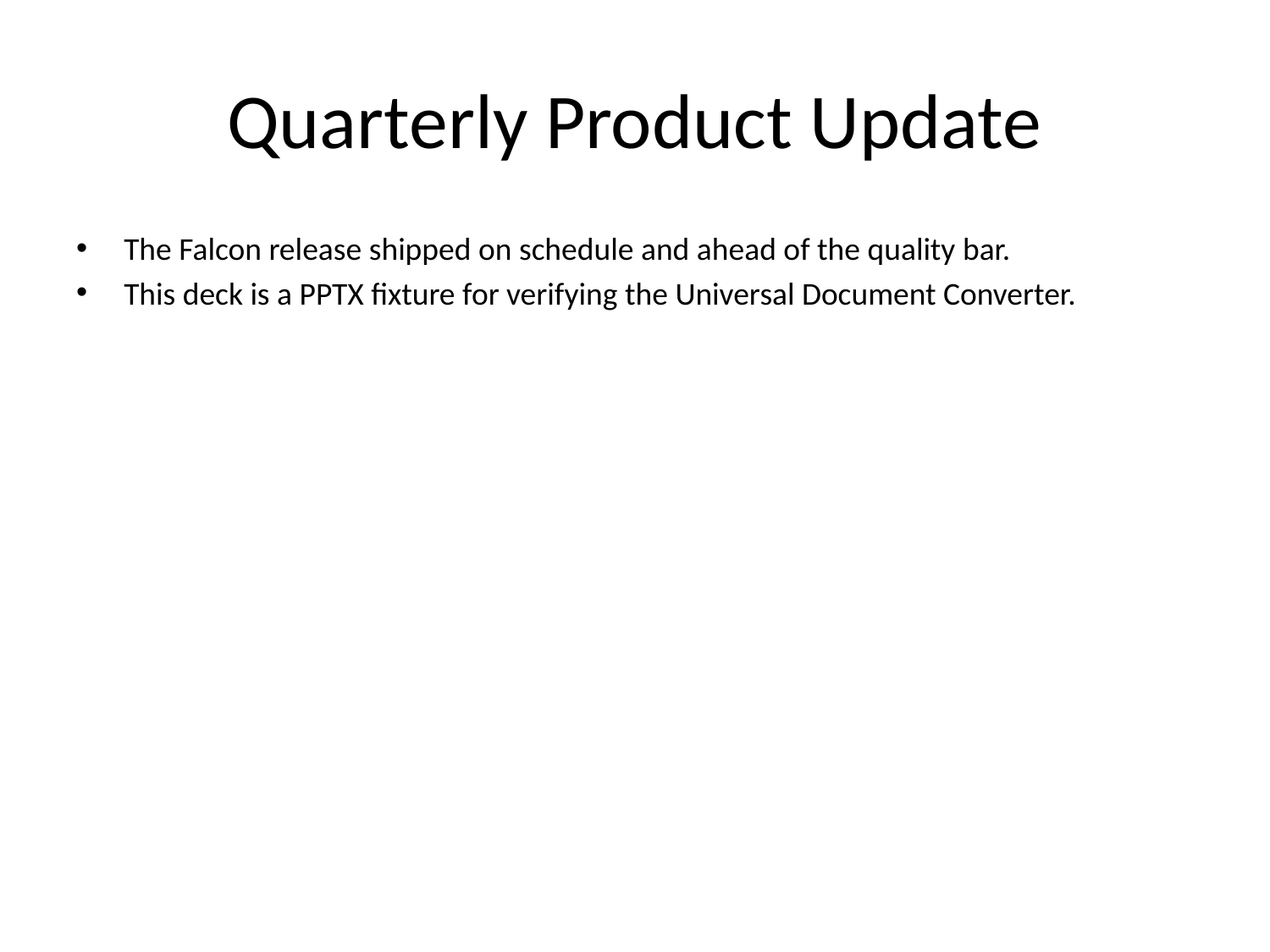

# Quarterly Product Update
The Falcon release shipped on schedule and ahead of the quality bar.
This deck is a PPTX fixture for verifying the Universal Document Converter.